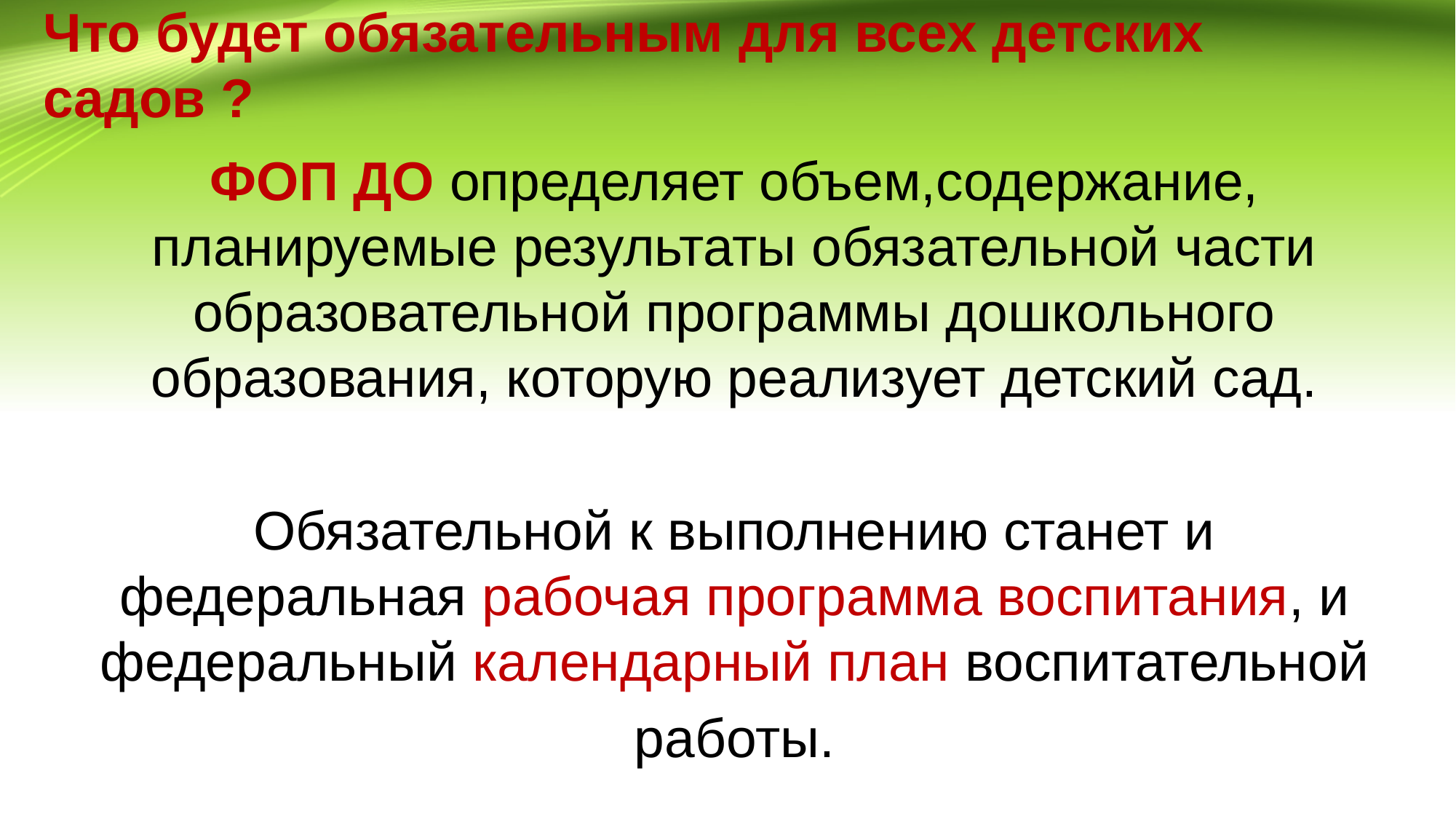

# Что будет обязательным для всех детских садов ?
ФОП ДО определяет объем,содержание, планируемые результаты обязательной части образовательной программы дошкольного образования, которую реализует детский сад.

Обязательной к выполнению станет и федеральная рабочая программа воспитания, и федеральный календарный план воспитательной
работы.